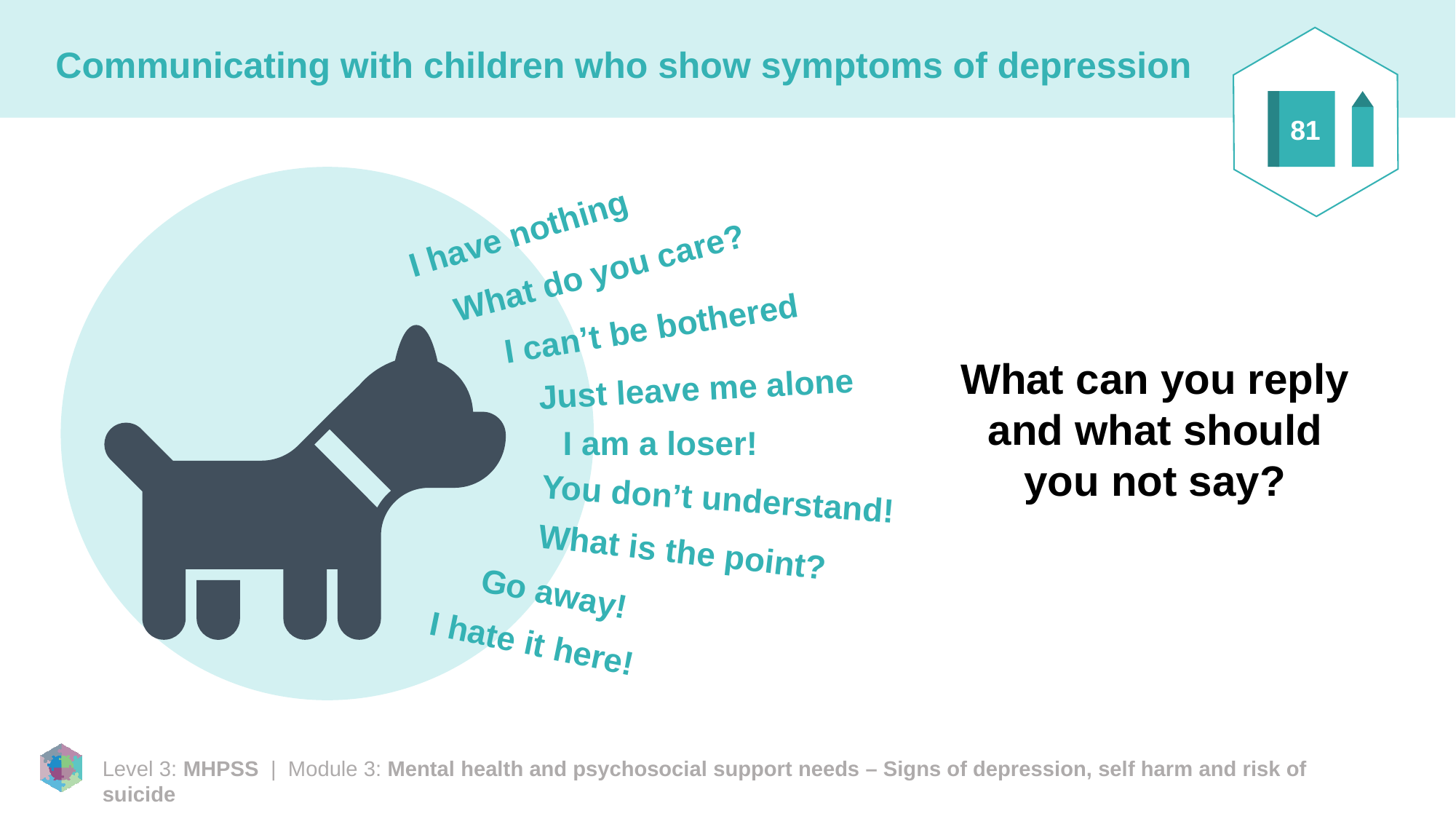

81

# Communicating with children who show symptoms of depression

I have nothing
What do you care?
I can’t be bothered

What can you reply and what should you not say?
Just leave me alone
I am a loser!
You don’t understand!
What is the point?
Go away!
I hate it here!